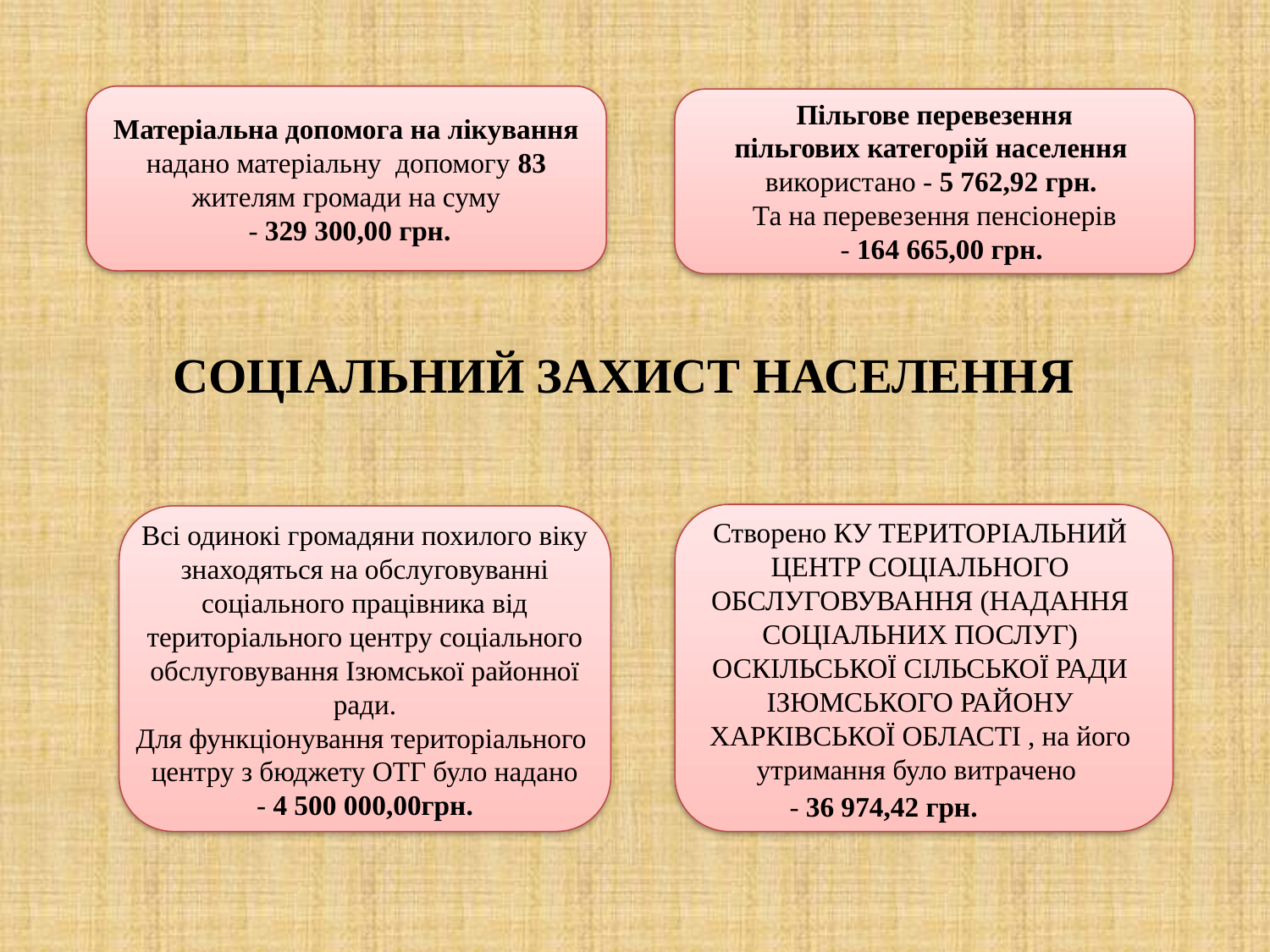

Матеріальна допомога на лікування
надано матеріальну  допомогу 83 жителям громади на суму
 - 329 300,00 грн.

Пільгове перевезення
пільгових категорій населення
використано - 5 762,92 грн.
Та на перевезення пенсіонерів
  - 164 665,00 грн.
СОЦІАЛЬНИЙ ЗАХИСТ НАСЕЛЕННЯ

Створено КУ ТЕРИТОРІАЛЬНИЙ ЦЕНТР СОЦІАЛЬНОГО ОБСЛУГОВУВАННЯ (НАДАННЯ СОЦІАЛЬНИХ ПОСЛУГ) ОСКІЛЬСЬКОЇ СІЛЬСЬКОЇ РАДИ ІЗЮМСЬКОГО РАЙОНУ ХАРКІВСЬКОЇ ОБЛАСТІ , на його утримання було витрачено
- 36 974,42 грн.
Всі одинокі громадяни похилого віку знаходяться на обслуговуванні соціального працівника від територіального центру соціального обслуговування Ізюмської районної ради.
Для функціонування територіального  центру з бюджету ОТГ було надано
 - 4 500 000,00грн.